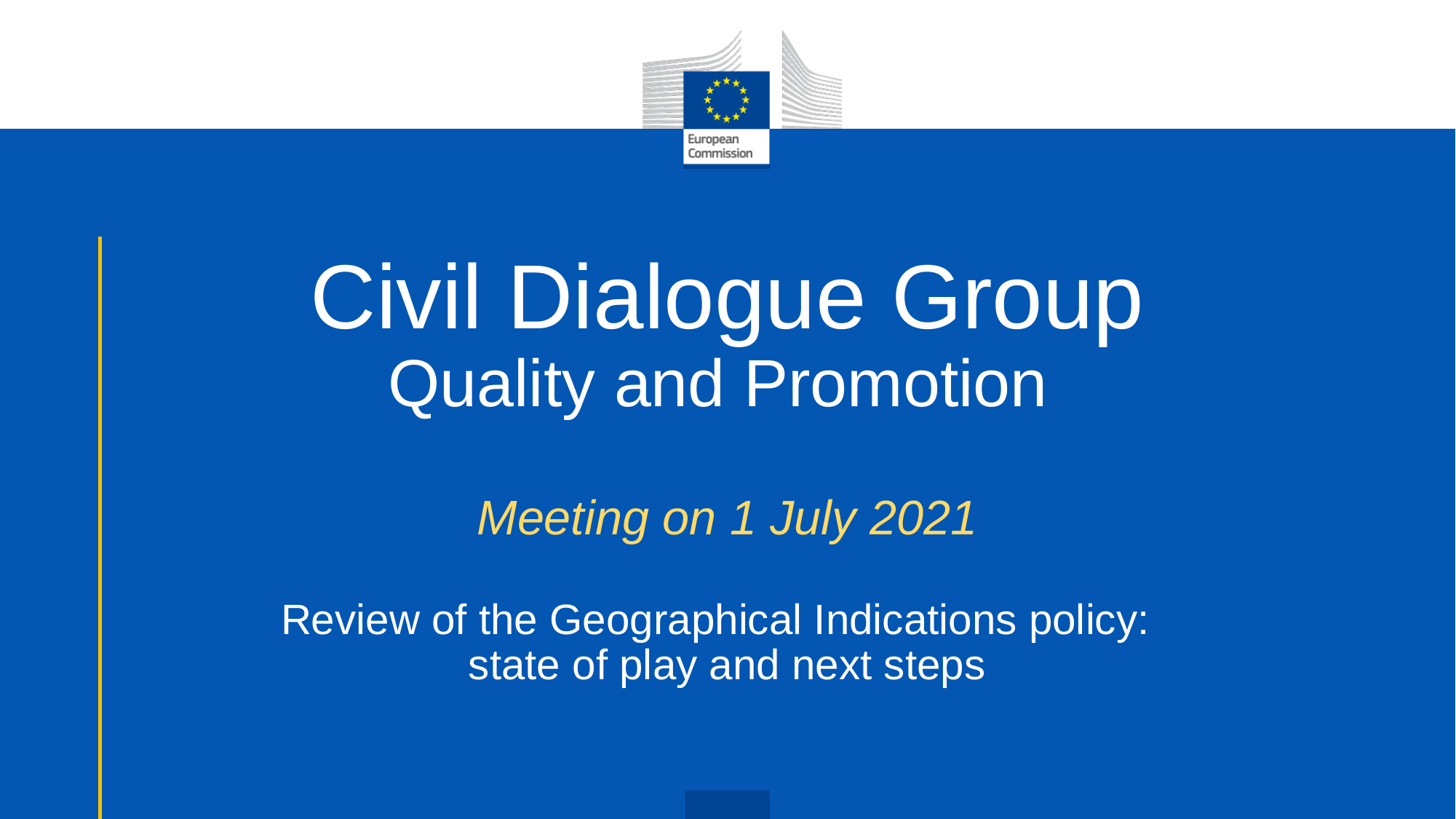

# Civil Dialogue Group Quality and Promotion Meeting on 1 July 2021 Review of the Geographical Indications policy: state of play and next steps